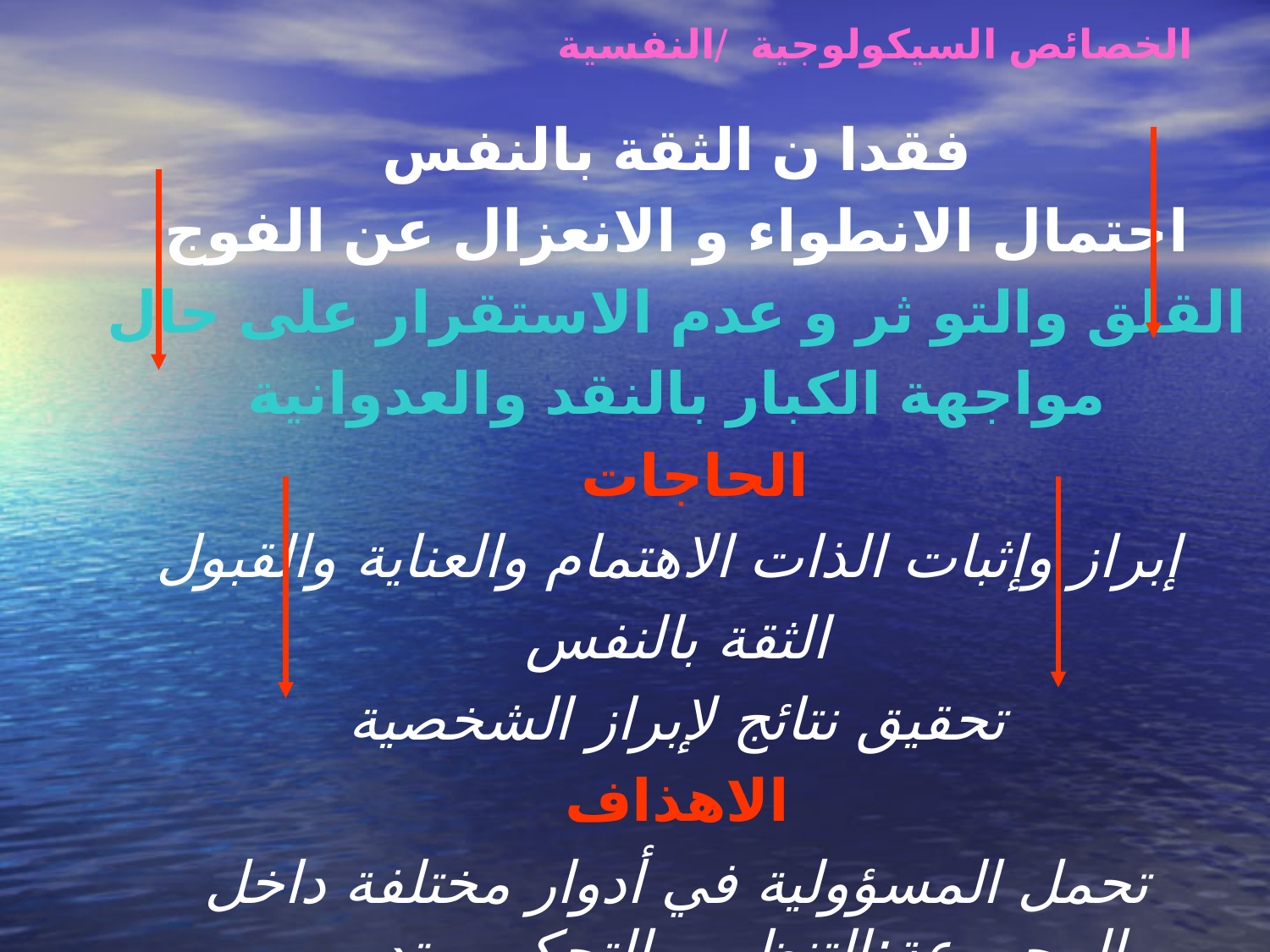

# الخصائص السيكولوجية /النفسية
فقدا ن الثقة بالنفس
 احتمال الانطواء و الانعزال عن الفوج
القلق والتو ثر و عدم الاستقرار على حال
مواجهة الكبار بالنقد والعدوانية
   الحاجات
إبراز وإثبات الذات الاهتمام والعناية والقبول
الثقة بالنفس
تحقيق نتائج لإبراز الشخصية
الاهذاف
تحمل المسؤولية في أدوار مختلفة داخل المجموعة:التنظيم والتحكيم وتدريب
اعتماد واستغلال المعارف من أجل تحقيق الفعالية والمردودة